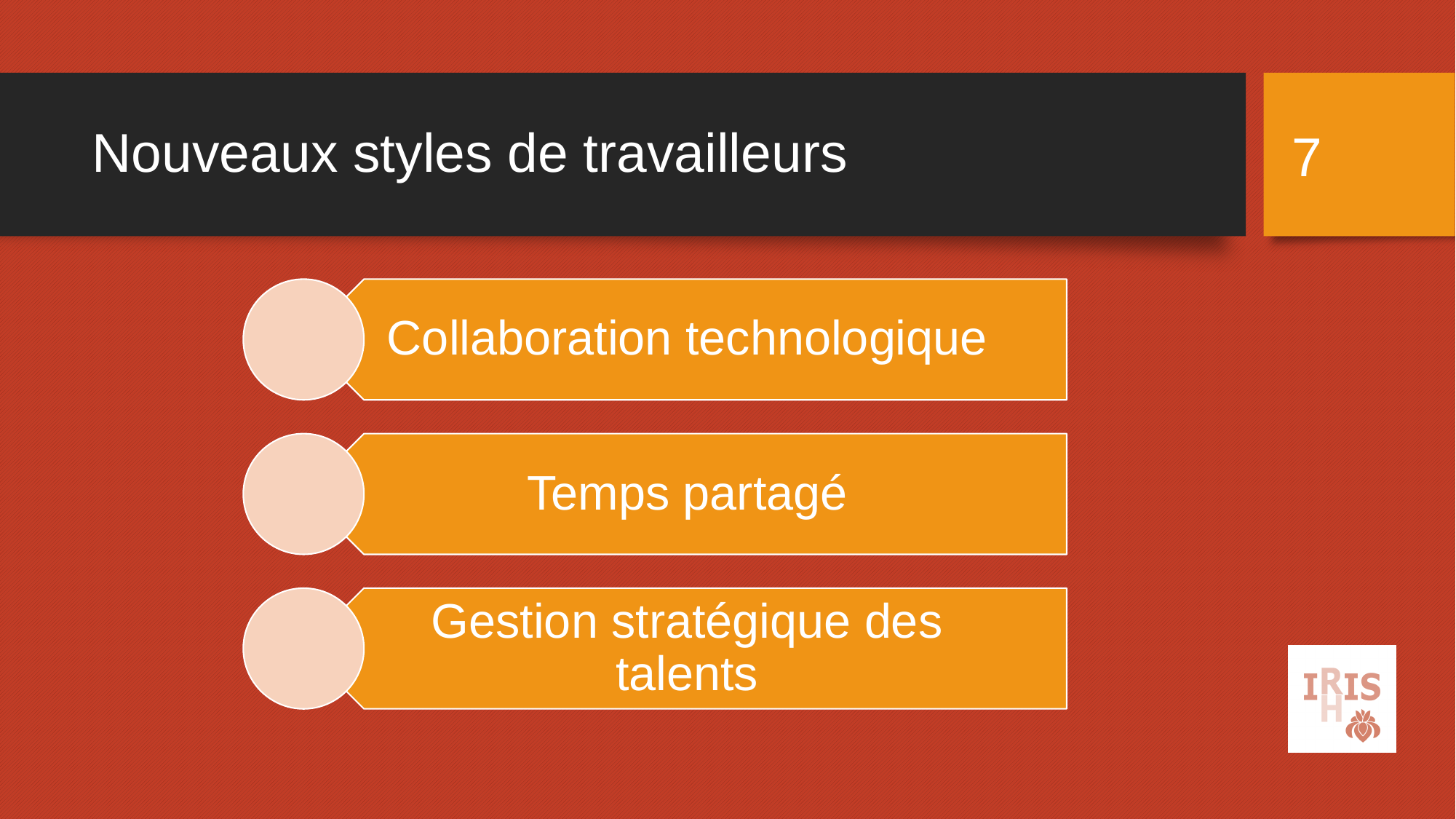

7
# Nouveaux styles de travailleurs
Collaboration technologique
Temps partagé
Gestion stratégique des talents